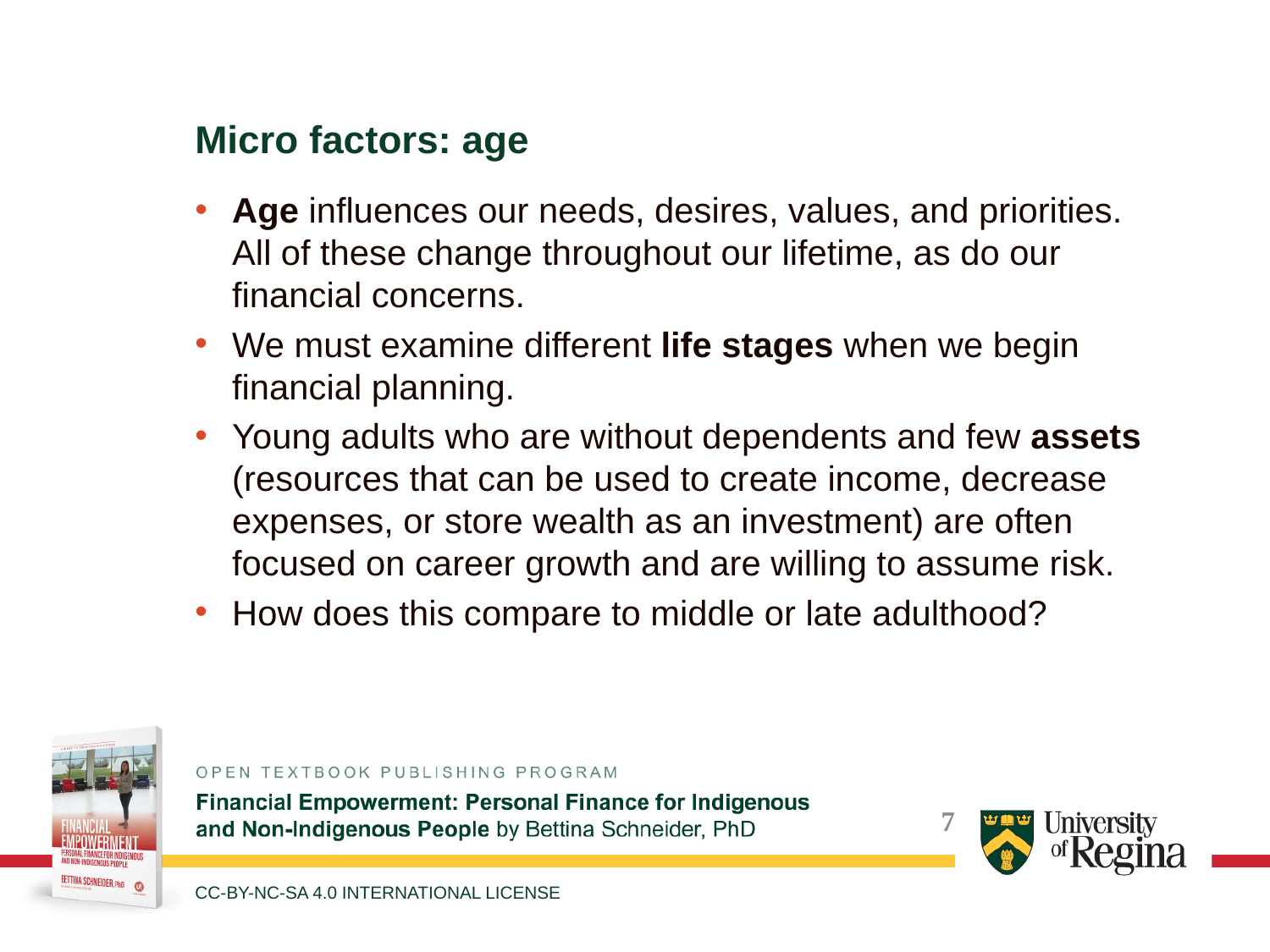

Micro factors: age
Age influences our needs, desires, values, and priorities. All of these change throughout our lifetime, as do our financial concerns.
We must examine different life stages when we begin financial planning.
Young adults who are without dependents and few assets (resources that can be used to create income, decrease expenses, or store wealth as an investment) are often focused on career growth and are willing to assume risk.
How does this compare to middle or late adulthood?

CC-BY-NC-SA 4.0 INTERNATIONAL LICENSE